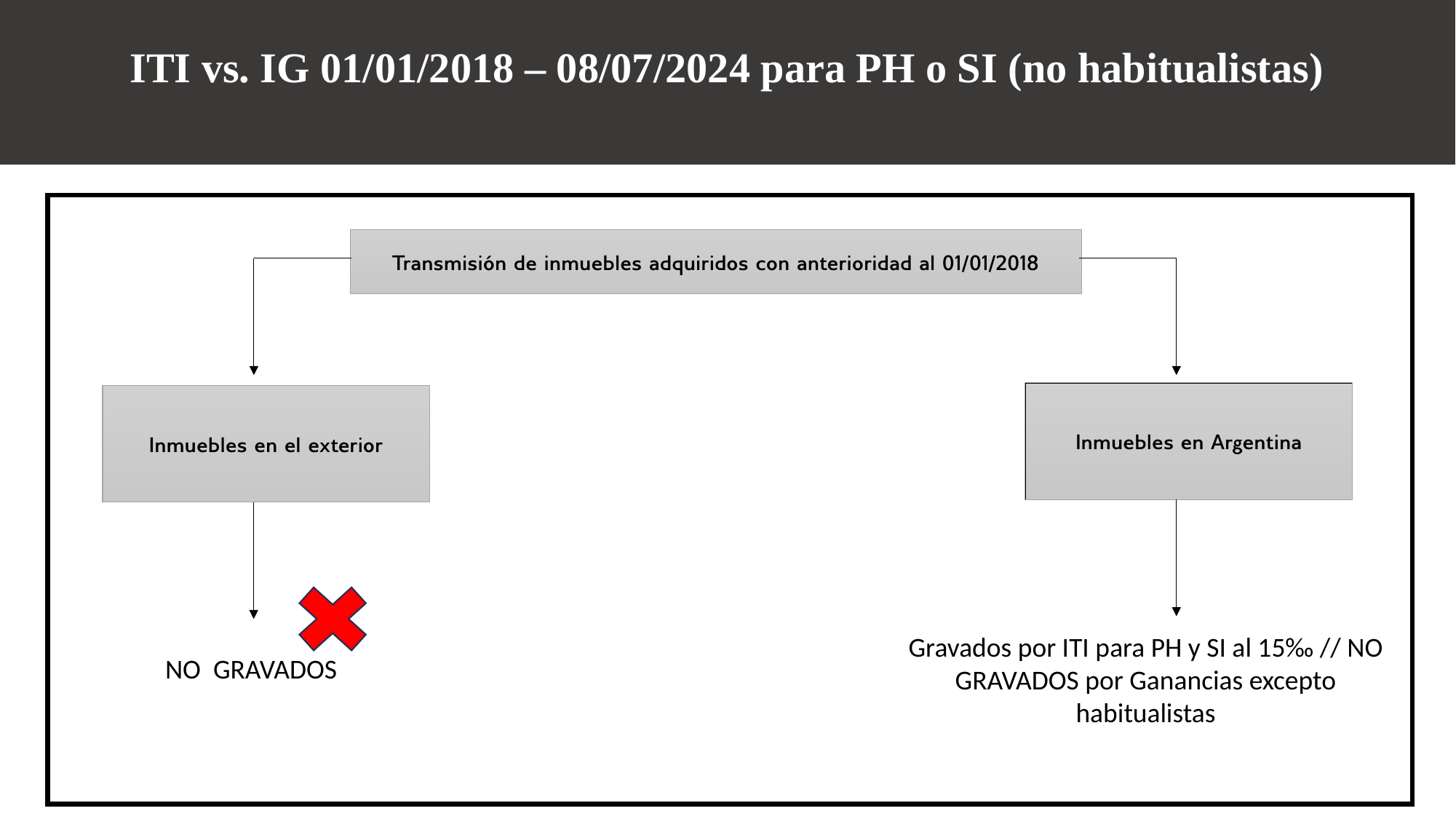

ITI vs. IG 01/01/2018 – 08/07/2024 para PH o SI (no habitualistas)

Transmisión de inmuebles adquiridos con anterioridad al 01/01/2018
Inmuebles en Argentina
Inmuebles en el exterior

Gravados por ITI para PH y SI al 15‰ // NO GRAVADOS por Ganancias excepto habitualistas
NO  GRAVADOS